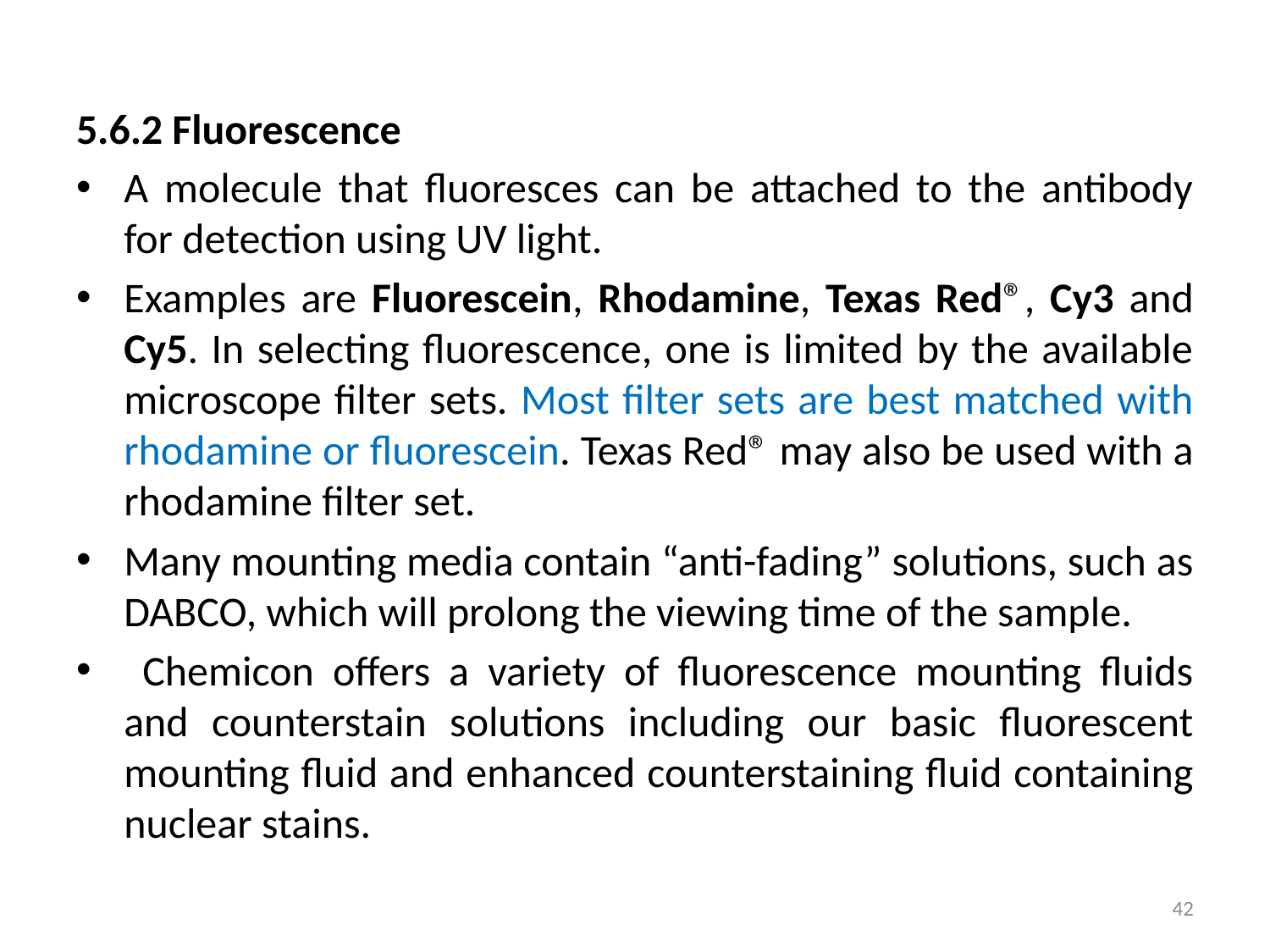

5.6.2 Fluorescence
A molecule that fluoresces can be attached to the antibody for detection using UV light.
Examples are Fluorescein, Rhodamine, Texas Red®, Cy3 and Cy5. In selecting fluorescence, one is limited by the available microscope filter sets. Most filter sets are best matched with rhodamine or fluorescein. Texas Red® may also be used with a rhodamine filter set.
Many mounting media contain “anti-fading” solutions, such as DABCO, which will prolong the viewing time of the sample.
 Chemicon offers a variety of fluorescence mounting fluids and counterstain solutions including our basic fluorescent mounting fluid and enhanced counterstaining fluid containing nuclear stains.
42